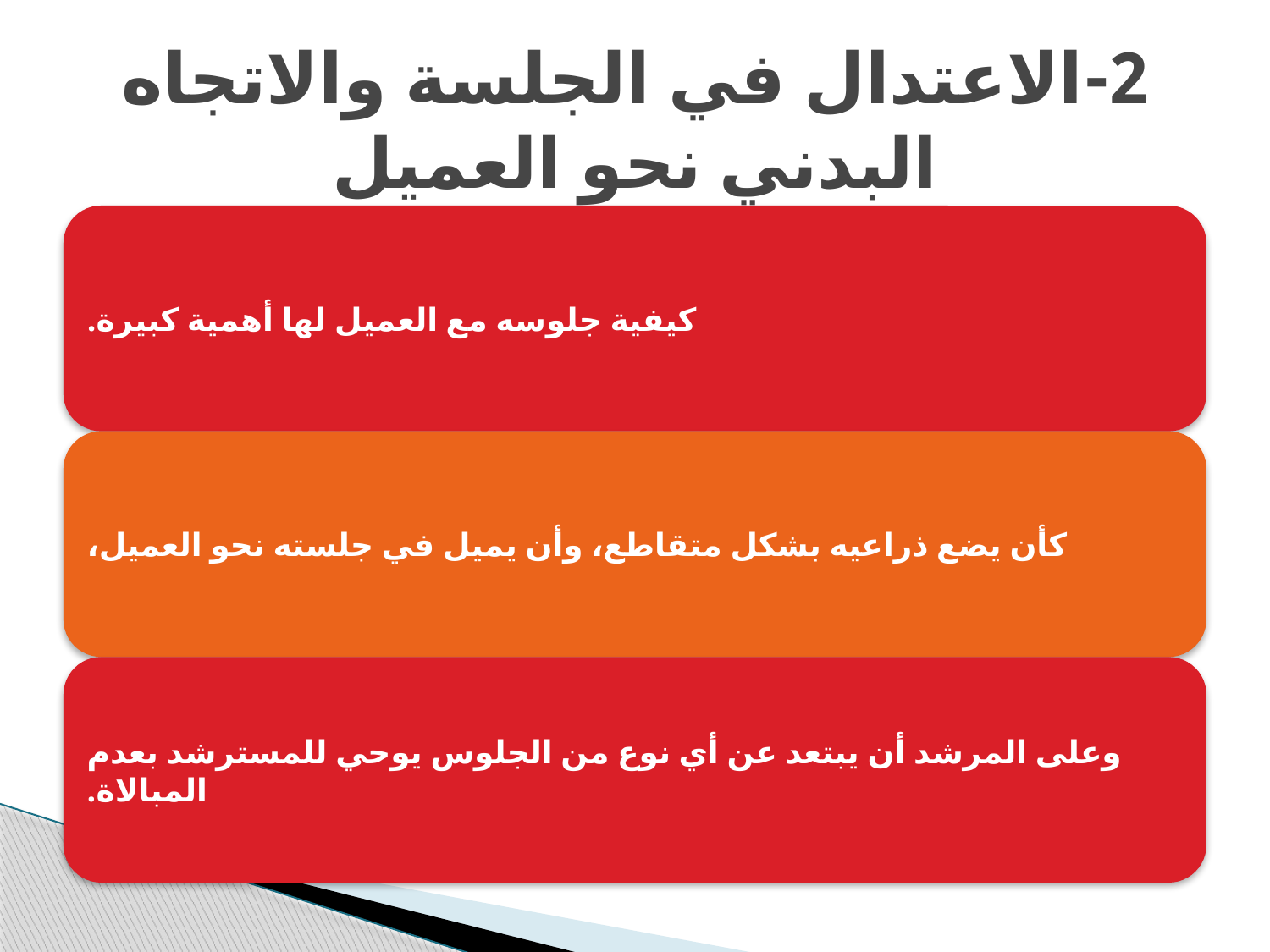

# 2-الاعتدال في الجلسة والاتجاه البدني نحو العميل
كيفية جلوسه مع العميل لها أهمية كبيرة.
كأن يضع ذراعيه بشكل متقاطع، وأن يميل في جلسته نحو العميل،